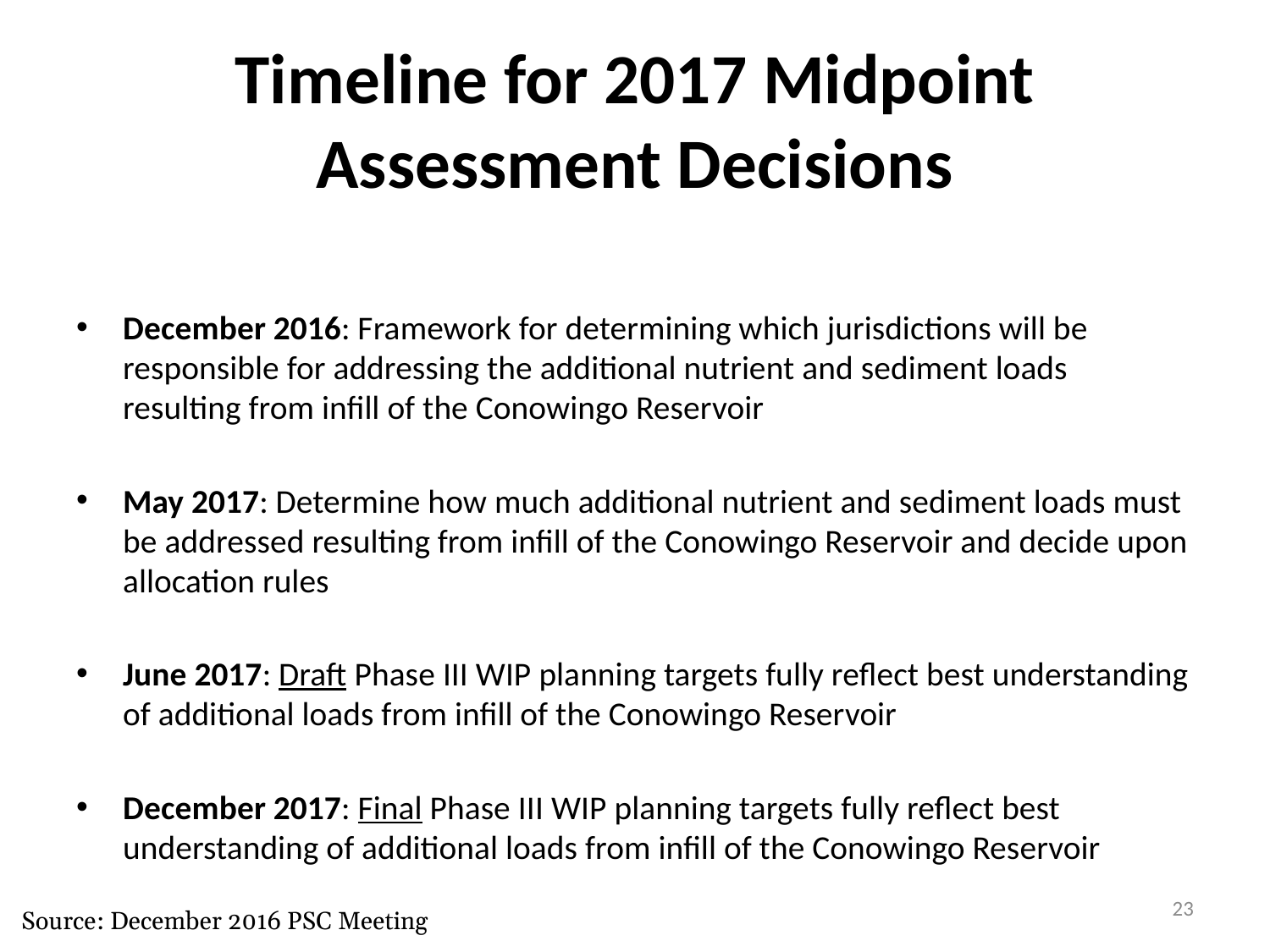

# Timeline for 2017 Midpoint Assessment Decisions

December 2016: Framework for determining which jurisdictions will be responsible for addressing the additional nutrient and sediment loads resulting from infill of the Conowingo Reservoir

May 2017: Determine how much additional nutrient and sediment loads must be addressed resulting from infill of the Conowingo Reservoir and decide upon allocation rules

June 2017: Draft Phase III WIP planning targets fully reflect best understanding of additional loads from infill of the Conowingo Reservoir

December 2017: Final Phase III WIP planning targets fully reflect best understanding of additional loads from infill of the Conowingo Reservoir

23
Source: December 2016 PSC Meeting